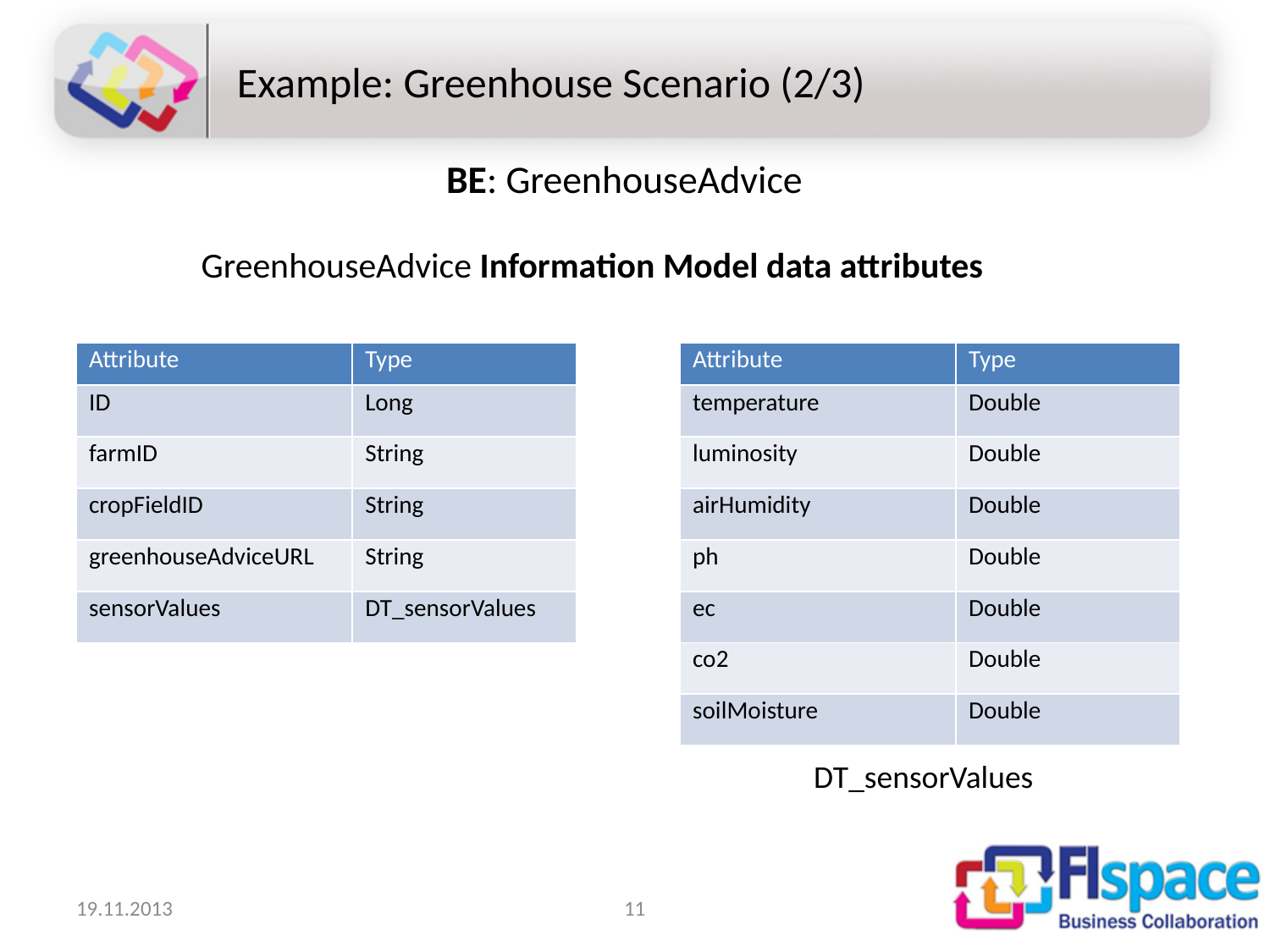

Example: Greenhouse Scenario (2/3)
BE: GreenhouseAdvice
GreenhouseAdvice Information Model data attributes
| Attribute | Type |
| --- | --- |
| ID | Long |
| farmID | String |
| cropFieldID | String |
| greenhouseAdviceURL | String |
| sensorValues | DT\_sensorValues |
| Attribute | Type |
| --- | --- |
| temperature | Double |
| luminosity | Double |
| airHumidity | Double |
| ph | Double |
| ec | Double |
| co2 | Double |
| soilMoisture | Double |
DT_sensorValues
19.11.2013
11